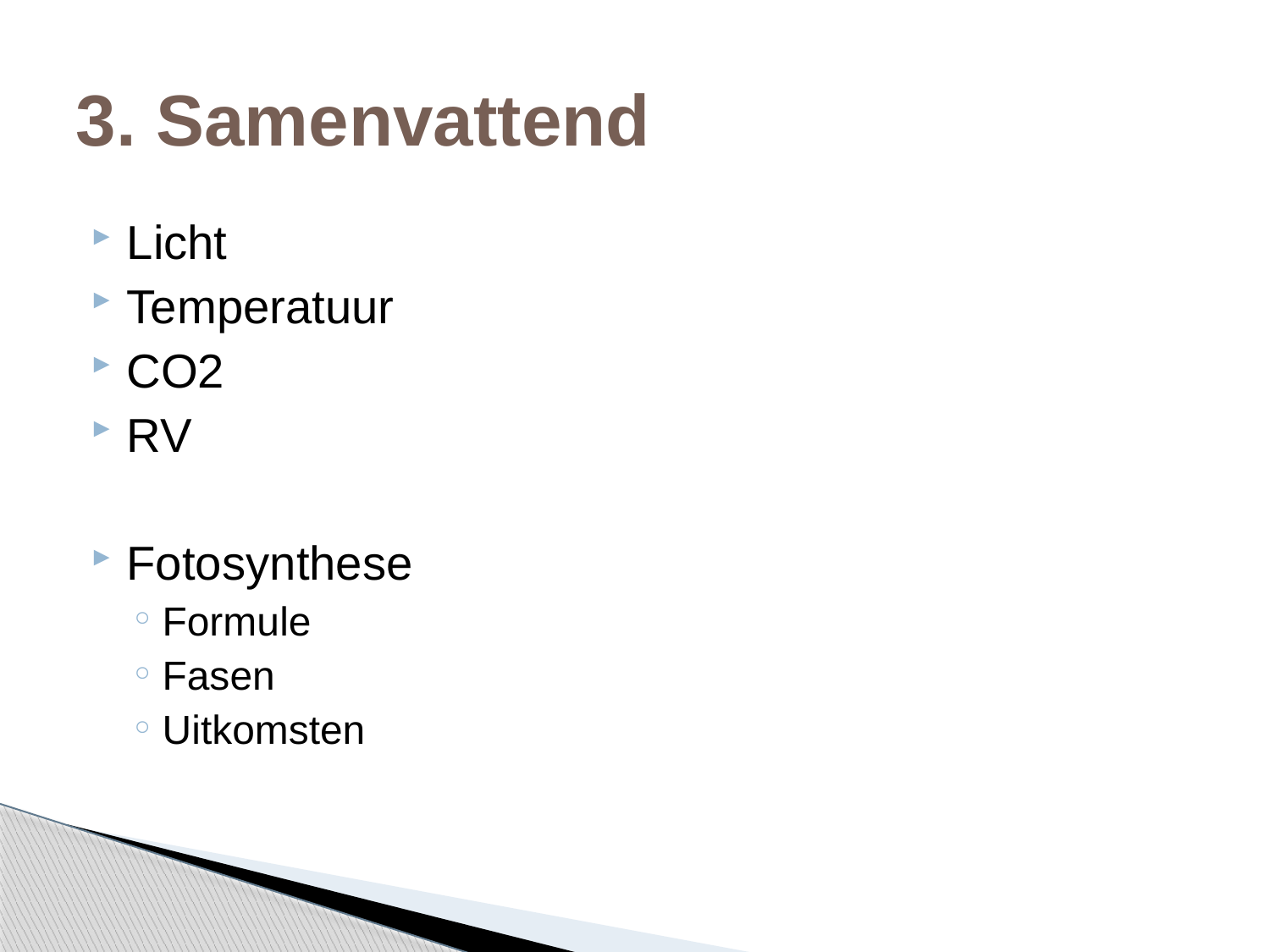

# 3. Samenvattend
Licht
Temperatuur
CO2
RV

Fotosynthese
Formule
Fasen
Uitkomsten